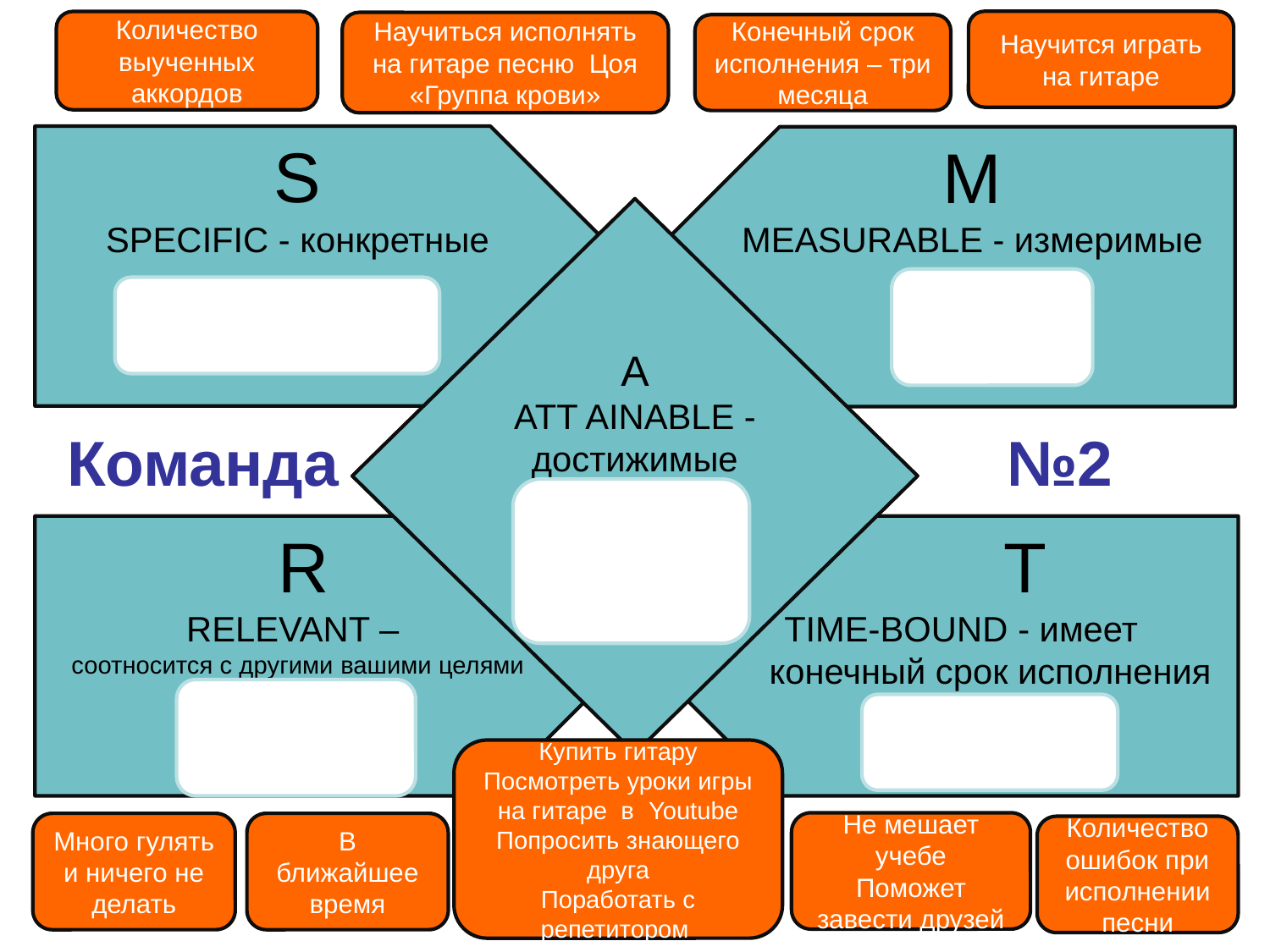

Научится играть на гитаре
Количество выученных аккордов
Научиться исполнять на гитаре песню  Цоя «Группа крови»
Конечный срок исполнения – три месяца
S
SPECIFIC - конкретные

M
MEASURABLE - измеримые

A
ATT AINABLE - достижимые

Команда
№2

 R
RELEVANT –
соотносится с другими вашими целями
     T
      TIME-BOUND - имеет             конечный срок исполнения

Купить гитару
Посмотреть уроки игры на гитаре  в  Youtube
Попросить знающего друга
Поработать с репетитором
Не мешает учебе
Поможет завести друзей
В ближайшее время
Много гулять и ничего не делать
Количество ошибок при исполнении песни